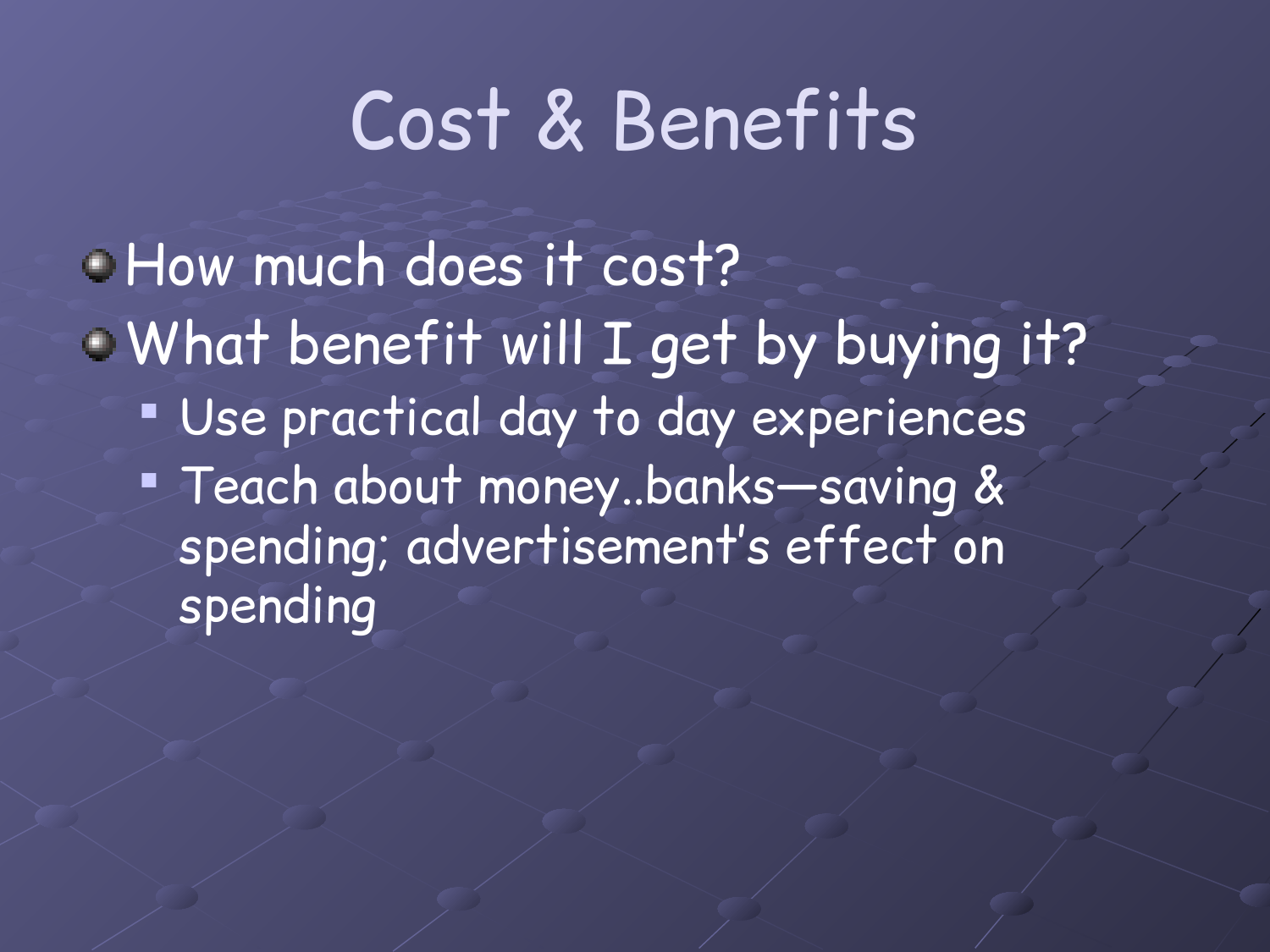

# Cost & Benefits
How much does it cost?
What benefit will I get by buying it?
Use practical day to day experiences
Teach about money..banks—saving & spending; advertisement’s effect on spending